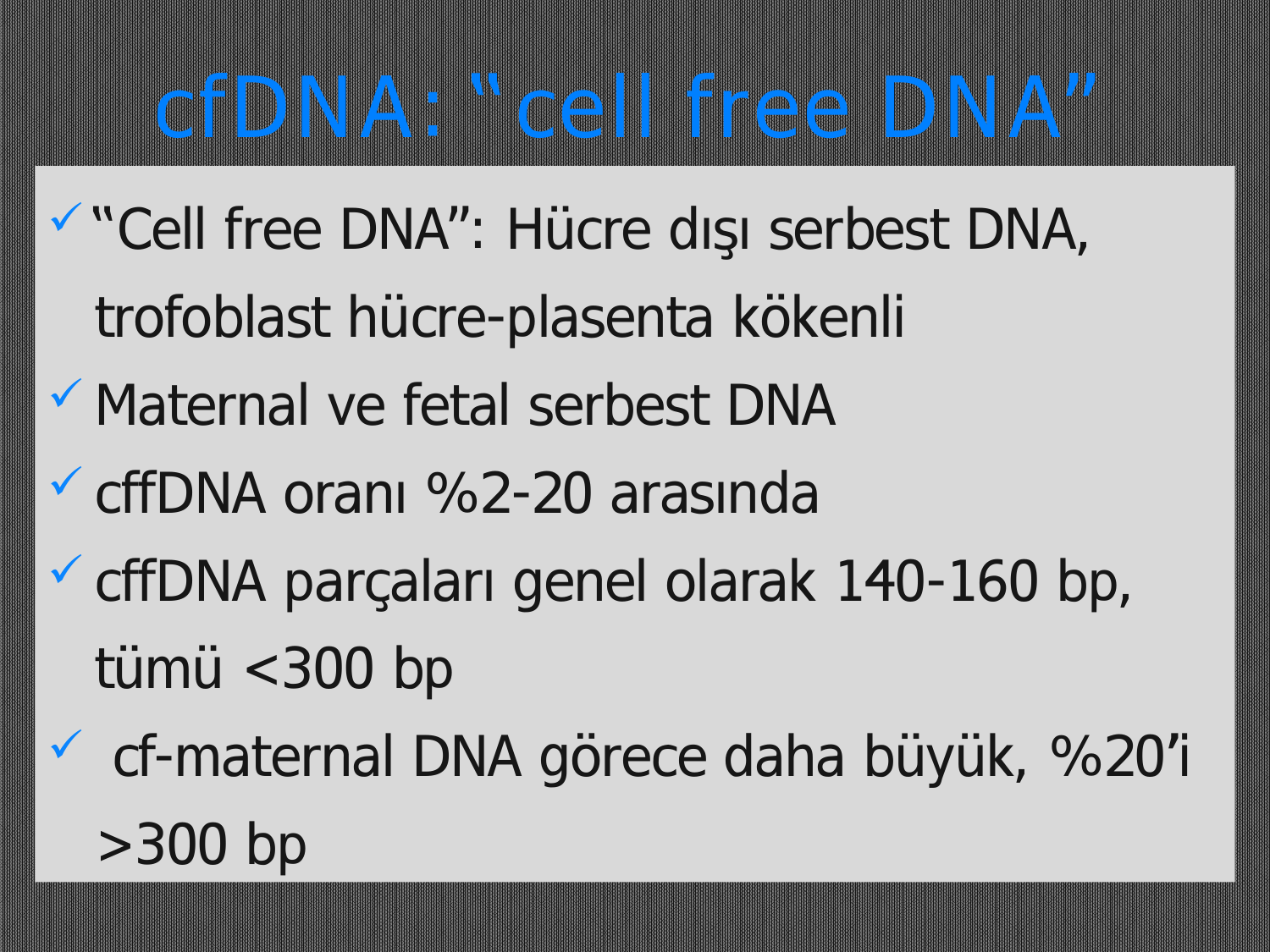

cfDNA: “cell free DNA”
“Cell free DNA”: Hücre dışı serbest DNA, trofoblast hücre-plasenta kökenli
Maternal ve fetal serbest DNA
cffDNA oranı %2-20 arasında
cffDNA parçaları genel olarak 140-160 bp, tümü <300 bp
 cf-maternal DNA görece daha büyük, %20’i >300 bp